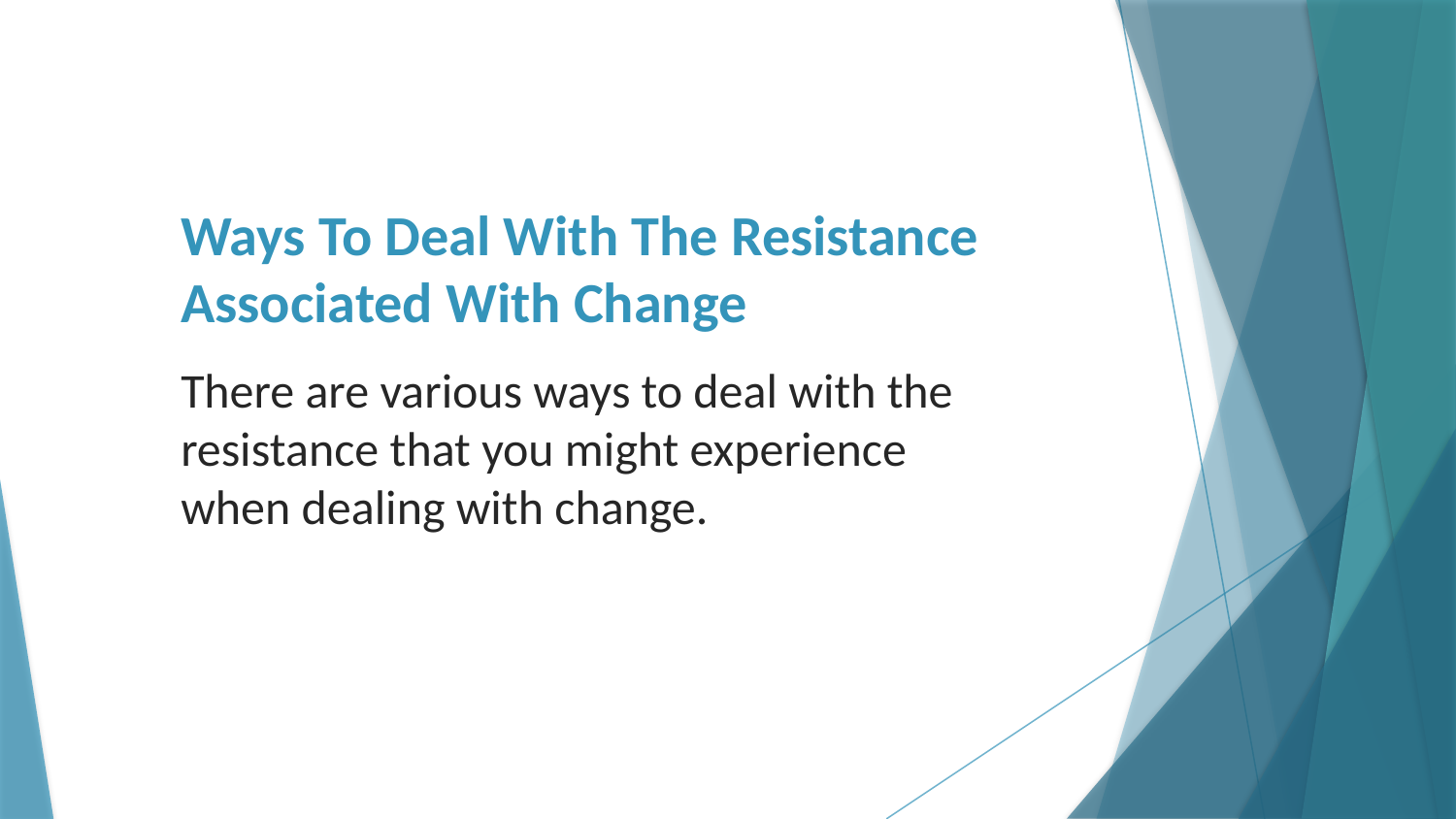

# Ways To Deal With The Resistance Associated With Change
There are various ways to deal with the resistance that you might experience when dealing with change.